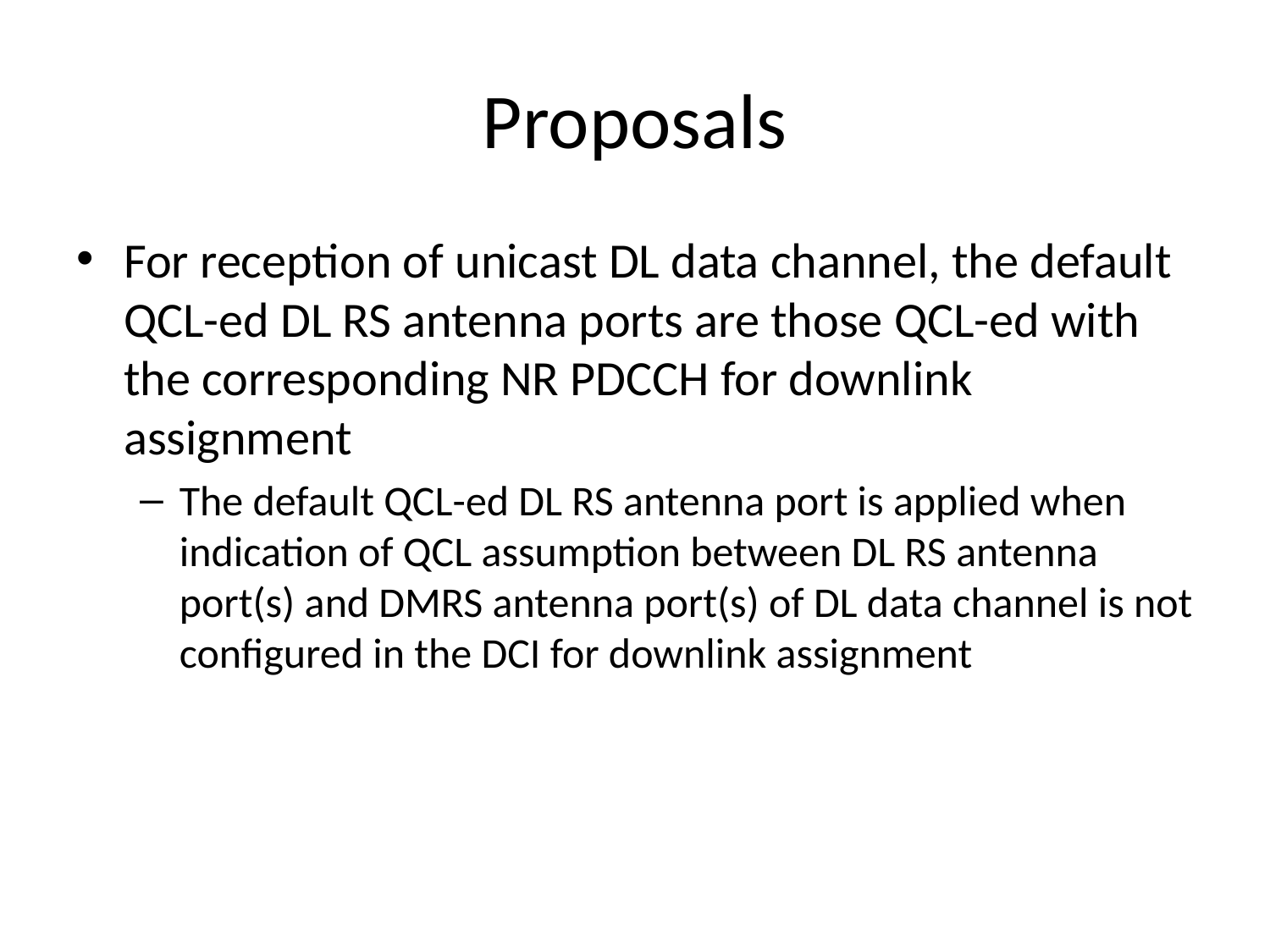

# Proposals
For reception of unicast DL data channel, the default QCL-ed DL RS antenna ports are those QCL-ed with the corresponding NR PDCCH for downlink assignment
The default QCL-ed DL RS antenna port is applied when indication of QCL assumption between DL RS antenna port(s) and DMRS antenna port(s) of DL data channel is not configured in the DCI for downlink assignment